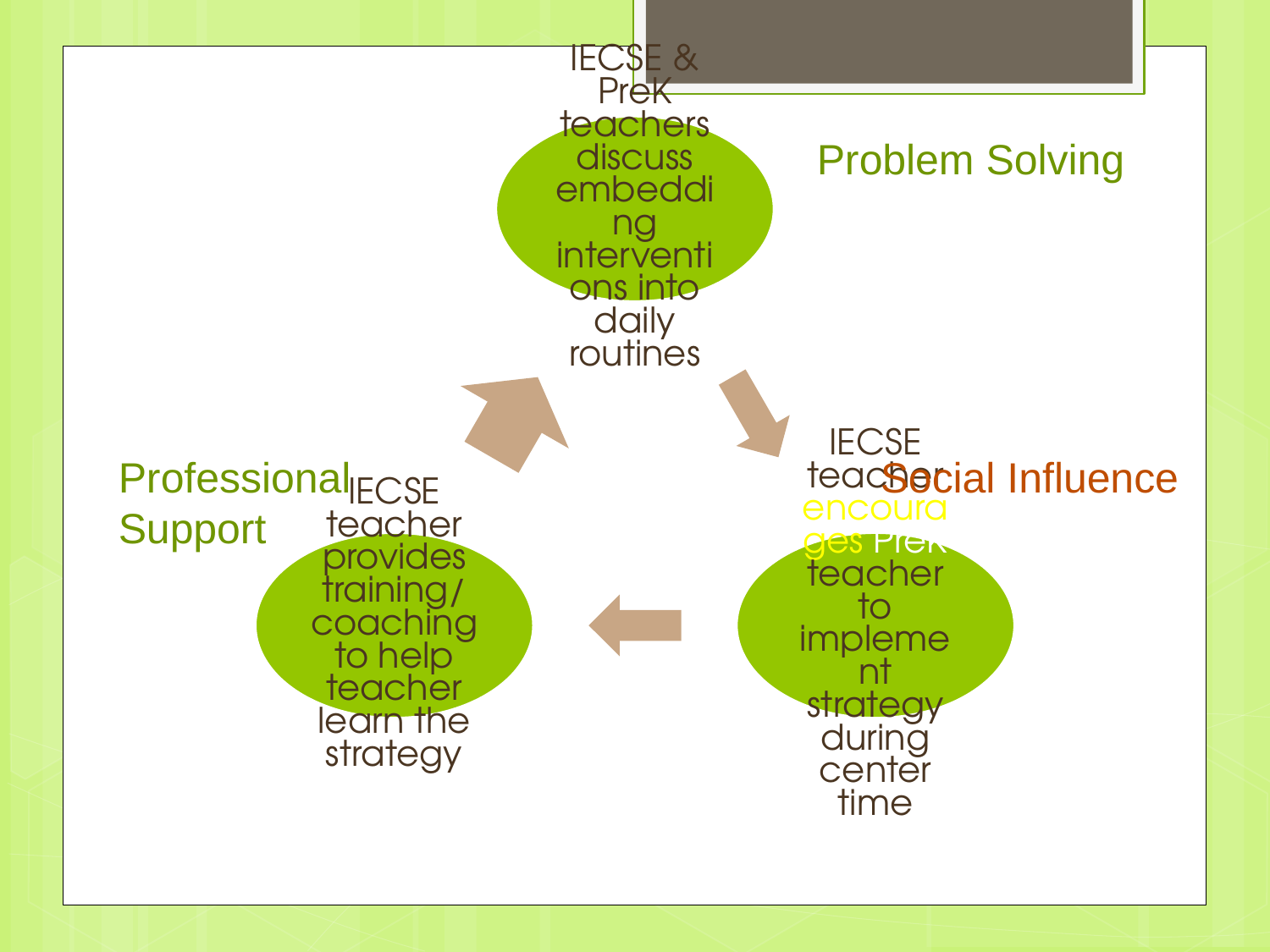

IECSE & PreK teachers discuss embedding interventions into daily routines
Problem Solving
Professional Support
Social Influence